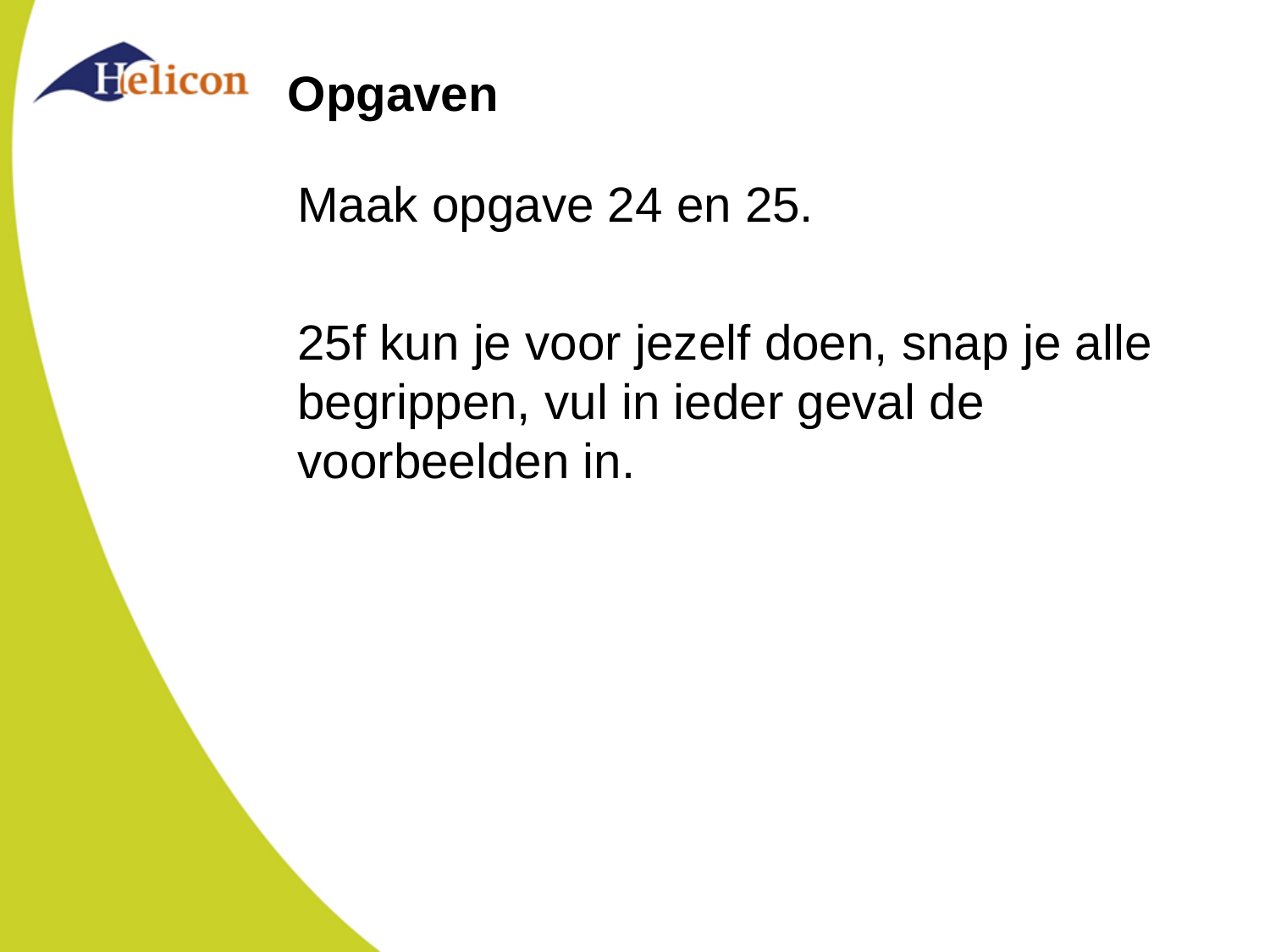

# Opgaven
Maak opgave 24 en 25.

25f kun je voor jezelf doen, snap je alle begrippen, vul in ieder geval de voorbeelden in.